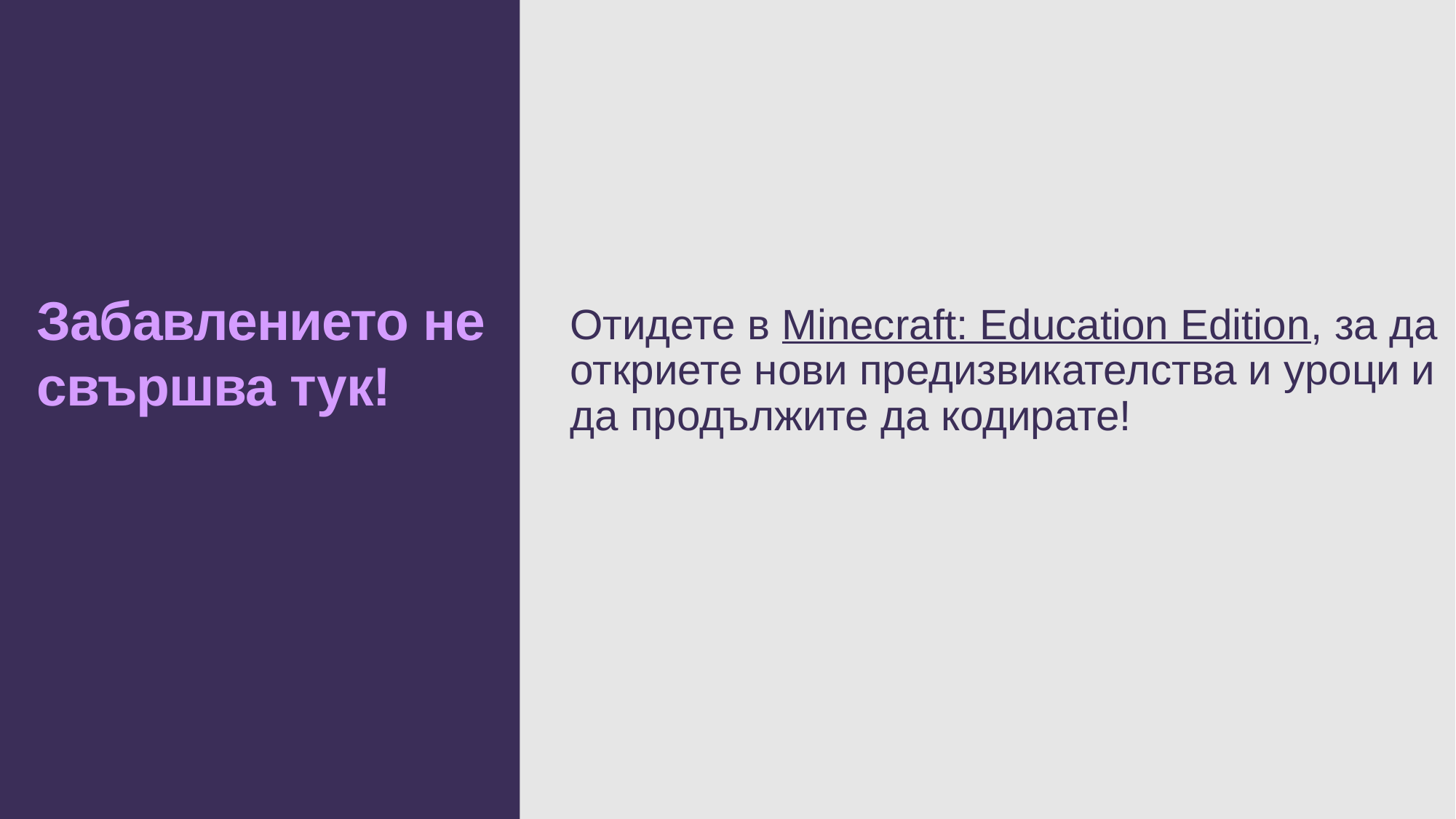

Отидете в Minecraft: Education Edition, за да откриете нови предизвикателства и уроци и да продължите да кодирате!

# Забавлението не свършва тук!